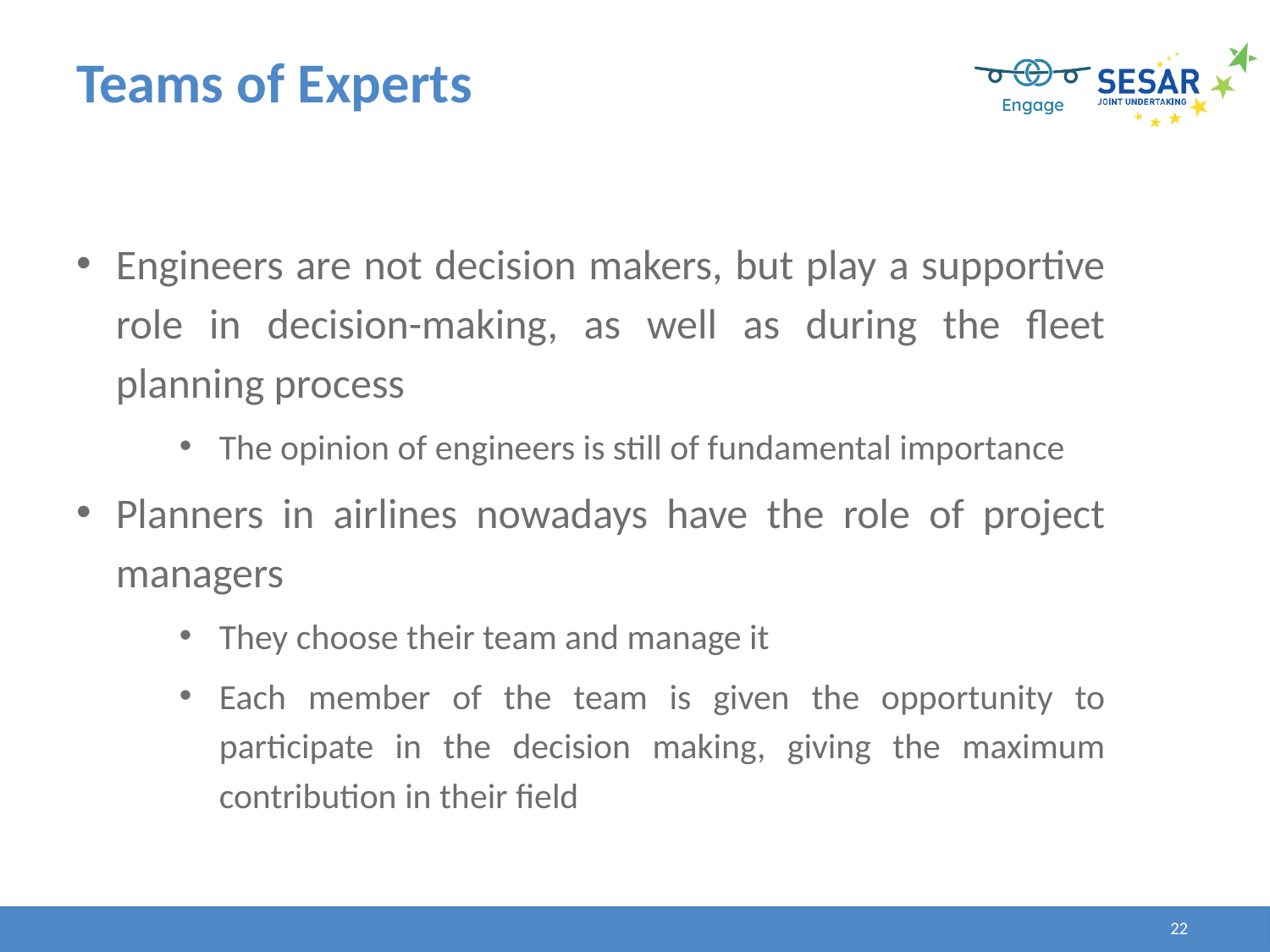

# Teams of Experts
Engineers are not decision makers, but play a supportive role in decision-making, as well as during the fleet planning process
The opinion of engineers is still of fundamental importance
Planners in airlines nowadays have the role of project managers
They choose their team and manage it
Each member of the team is given the opportunity to participate in the decision making, giving the maximum contribution in their field

22